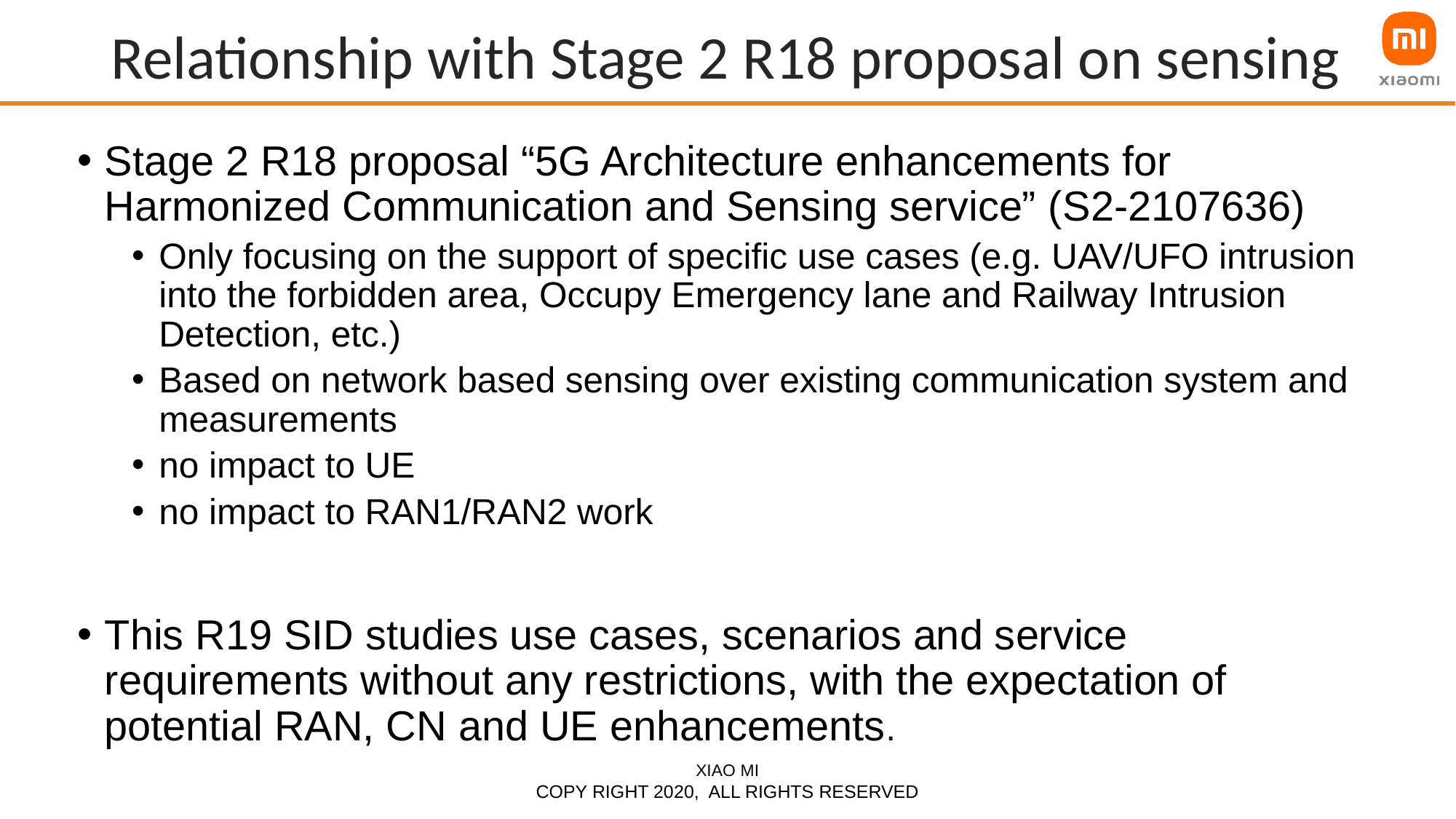

# Relationship with Stage 2 R18 proposal on sensing
Stage 2 R18 proposal “5G Architecture enhancements for Harmonized Communication and Sensing service” (S2-2107636)
Only focusing on the support of specific use cases (e.g. UAV/UFO intrusion into the forbidden area, Occupy Emergency lane and Railway Intrusion Detection, etc.)
Based on network based sensing over existing communication system and measurements
no impact to UE
no impact to RAN1/RAN2 work

This R19 SID studies use cases, scenarios and service requirements without any restrictions, with the expectation of potential RAN, CN and UE enhancements.
XIAO MI
Copy right 2020,  all rights reserved